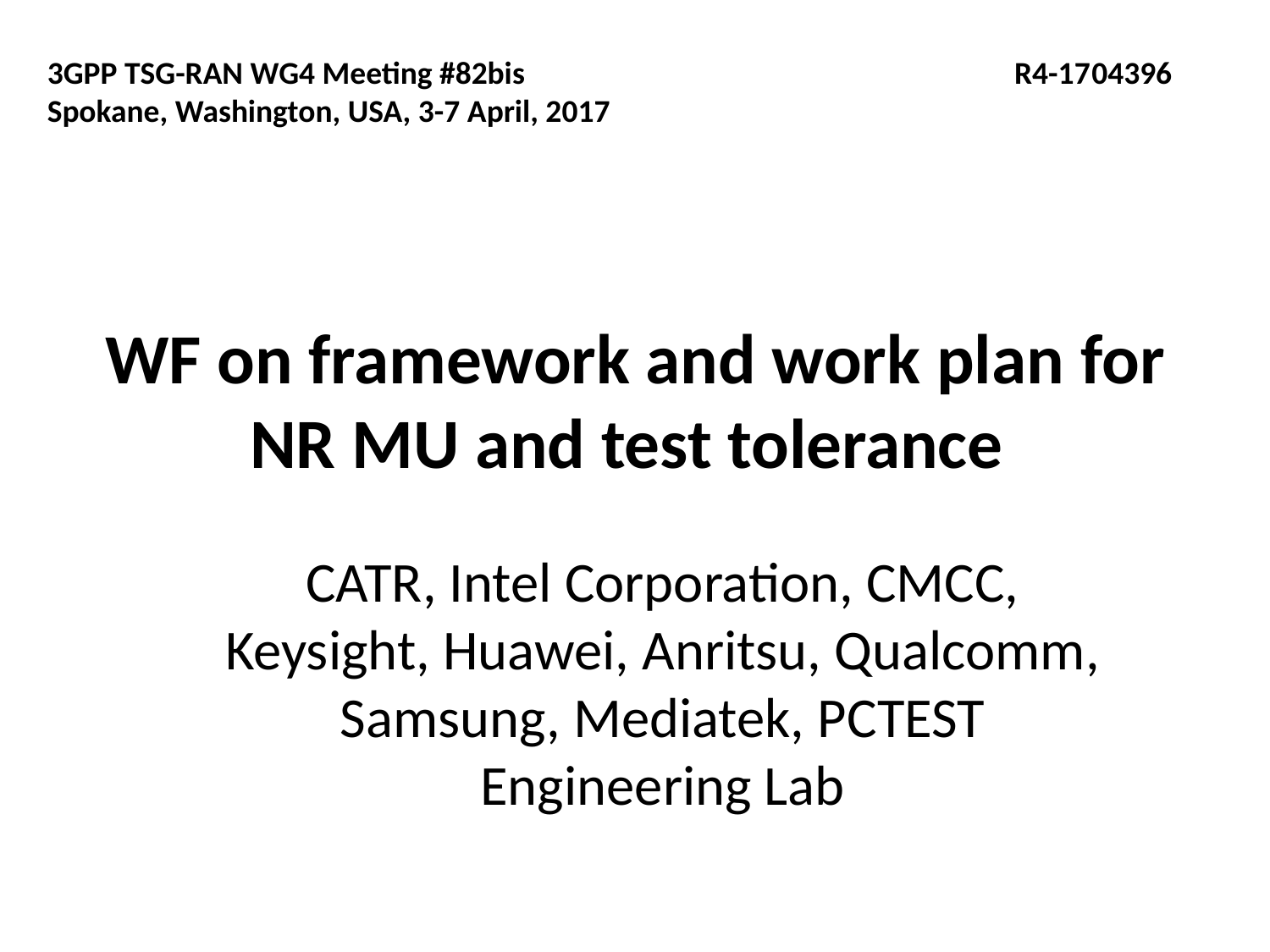

3GPP TSG-RAN WG4 Meeting #82bis	                                                                R4-1704396
Spokane, Washington, USA, 3-7 April, 2017

# WF on framework and work plan for NR MU and test tolerance
CATR, Intel Corporation, CMCC, Keysight, Huawei, Anritsu, Qualcomm, Samsung, Mediatek, PCTEST Engineering Lab